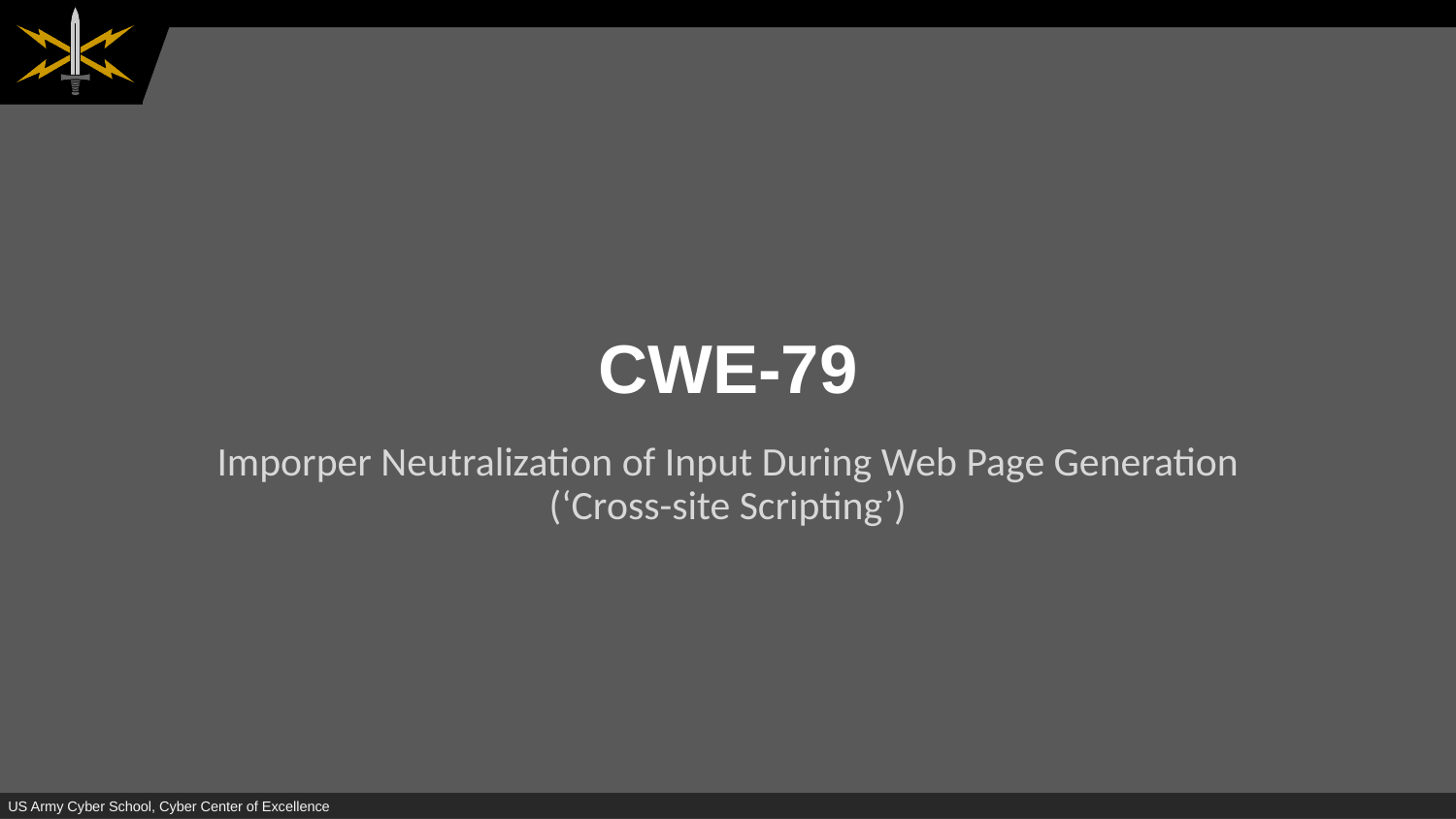

# CWE-79
Imporper Neutralization of Input During Web Page Generation (‘Cross-site Scripting’)